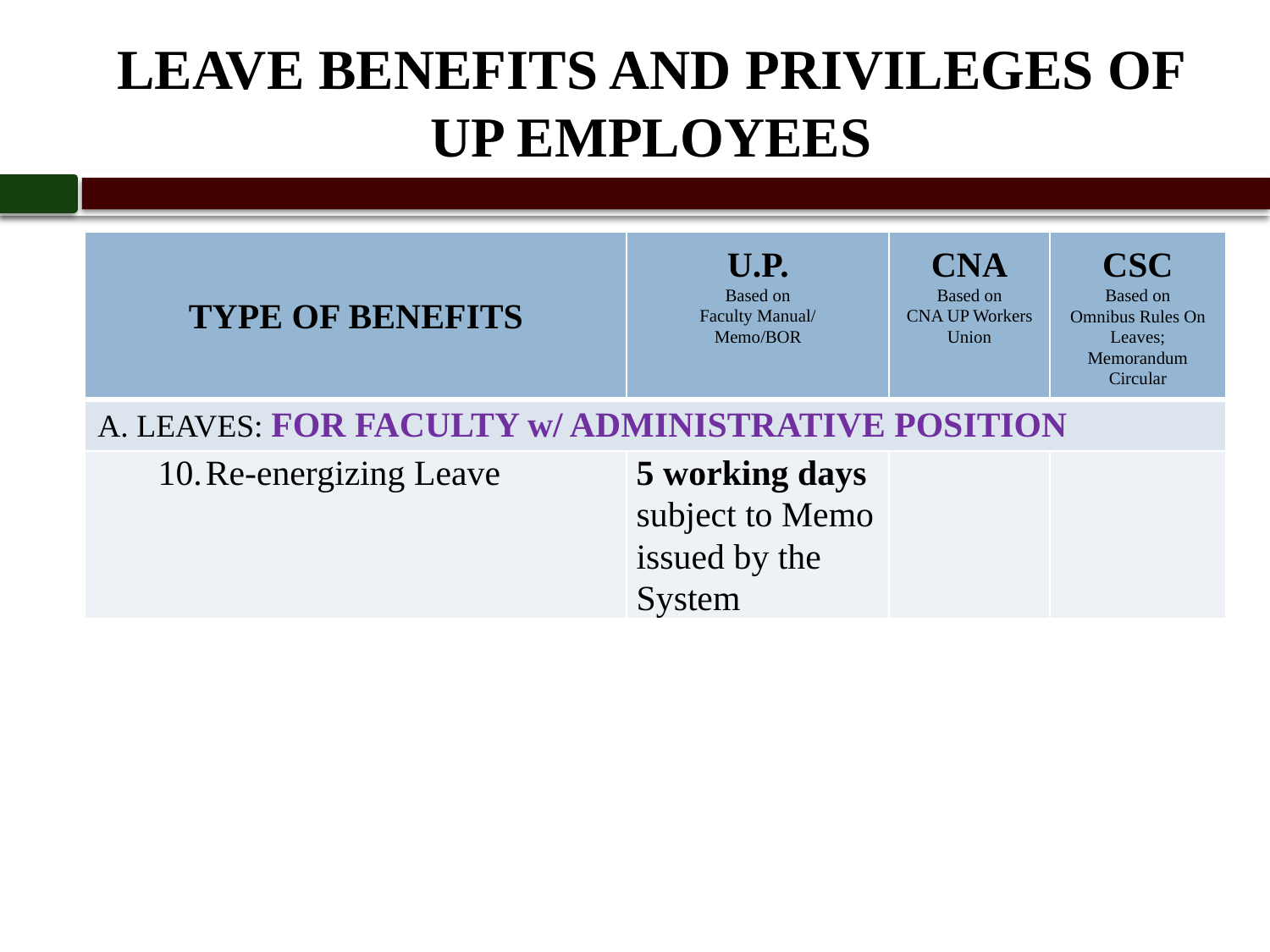

# LEAVE BENEFITS AND PRIVILEGES OF UP EMPLOYEES
| TYPE OF BENEFITS | U.P. Based on Faculty Manual/ Memo/BOR | CNA Based on CNA UP Workers Union | CSC Based on Omnibus Rules On Leaves; Memorandum Circular |
| --- | --- | --- | --- |
| A. LEAVES: FOR FACULTY w/ ADMINISTRATIVE POSITION |  |  |  |
| Re-energizing Leave | 5 working days subject to Memo issued by the System |  |  |